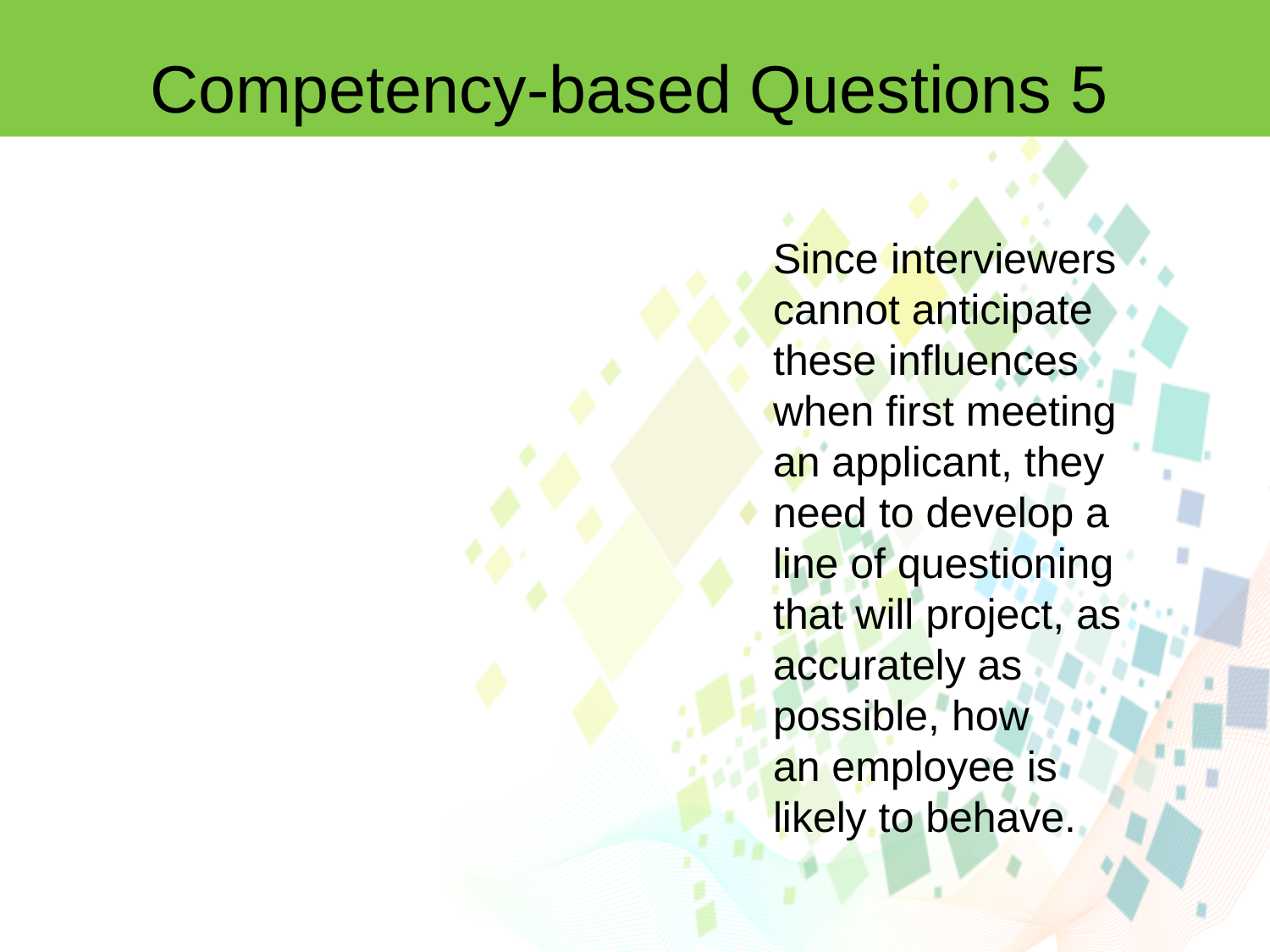

Competency-based Questions 5
Since interviewers cannot anticipate these influences when first meeting an applicant, they
need to develop a line of questioning that will project, as accurately as possible, how
an employee is likely to behave.